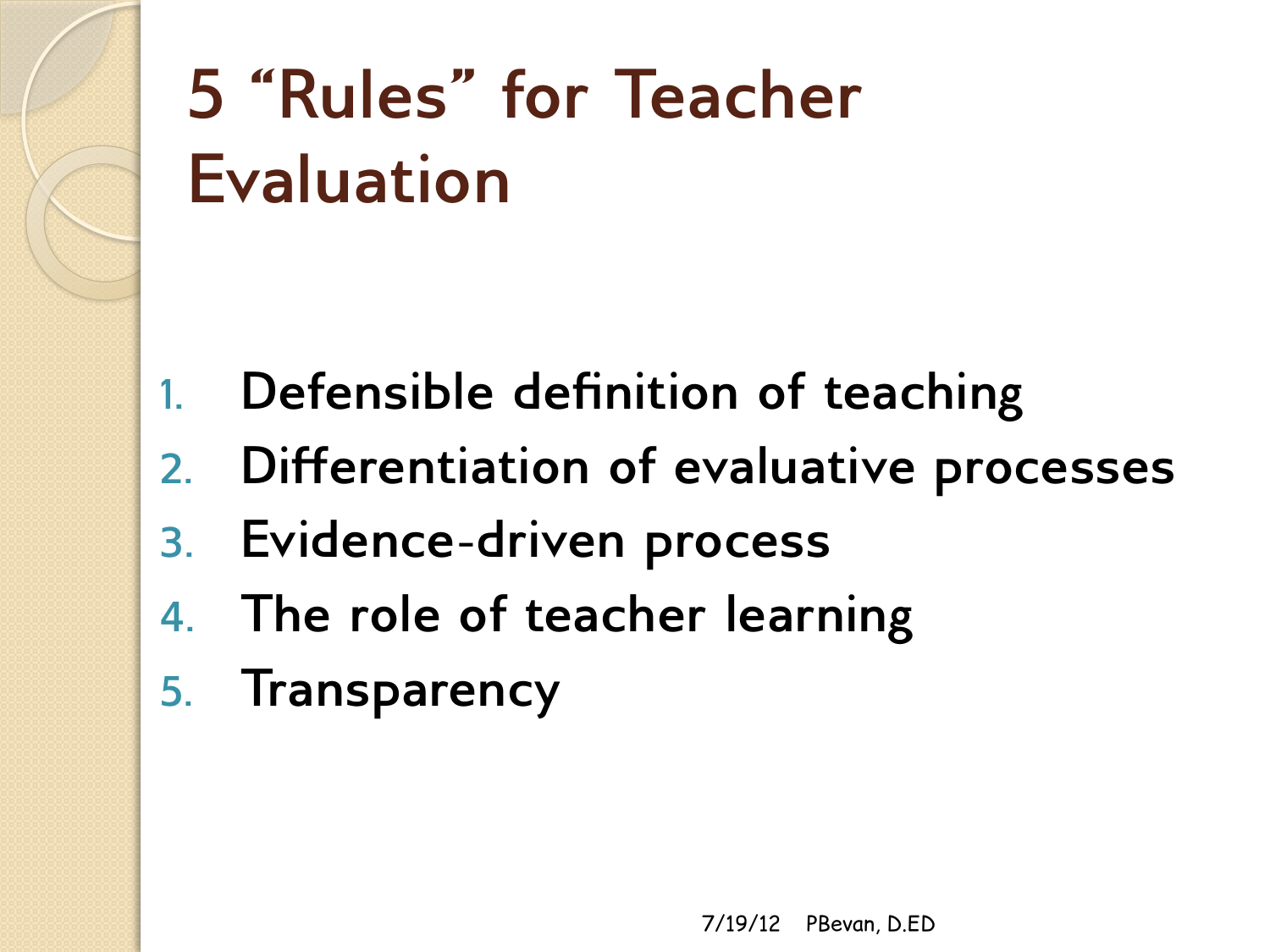

# 5 “Rules” for Teacher Evaluation
Defensible definition of teaching
Differentiation of evaluative processes
Evidence-driven process
The role of teacher learning
Transparency
7/19/12
PBevan, D.ED